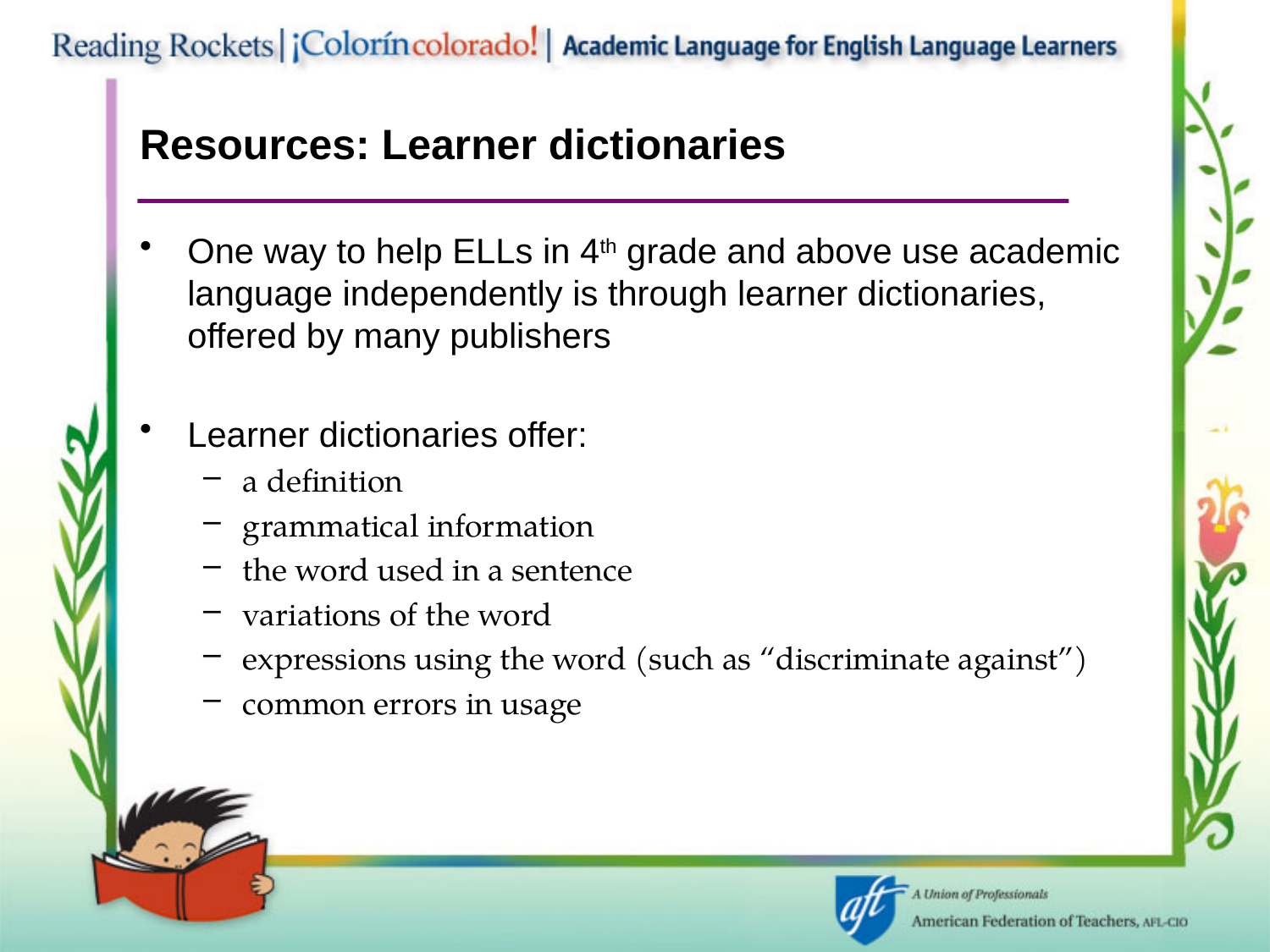

# Resources: Learner dictionaries
One way to help ELLs in 4th grade and above use academic language independently is through learner dictionaries, offered by many publishers

Learner dictionaries offer:
a definition
grammatical information
the word used in a sentence
variations of the word
expressions using the word (such as “discriminate against”)
common errors in usage